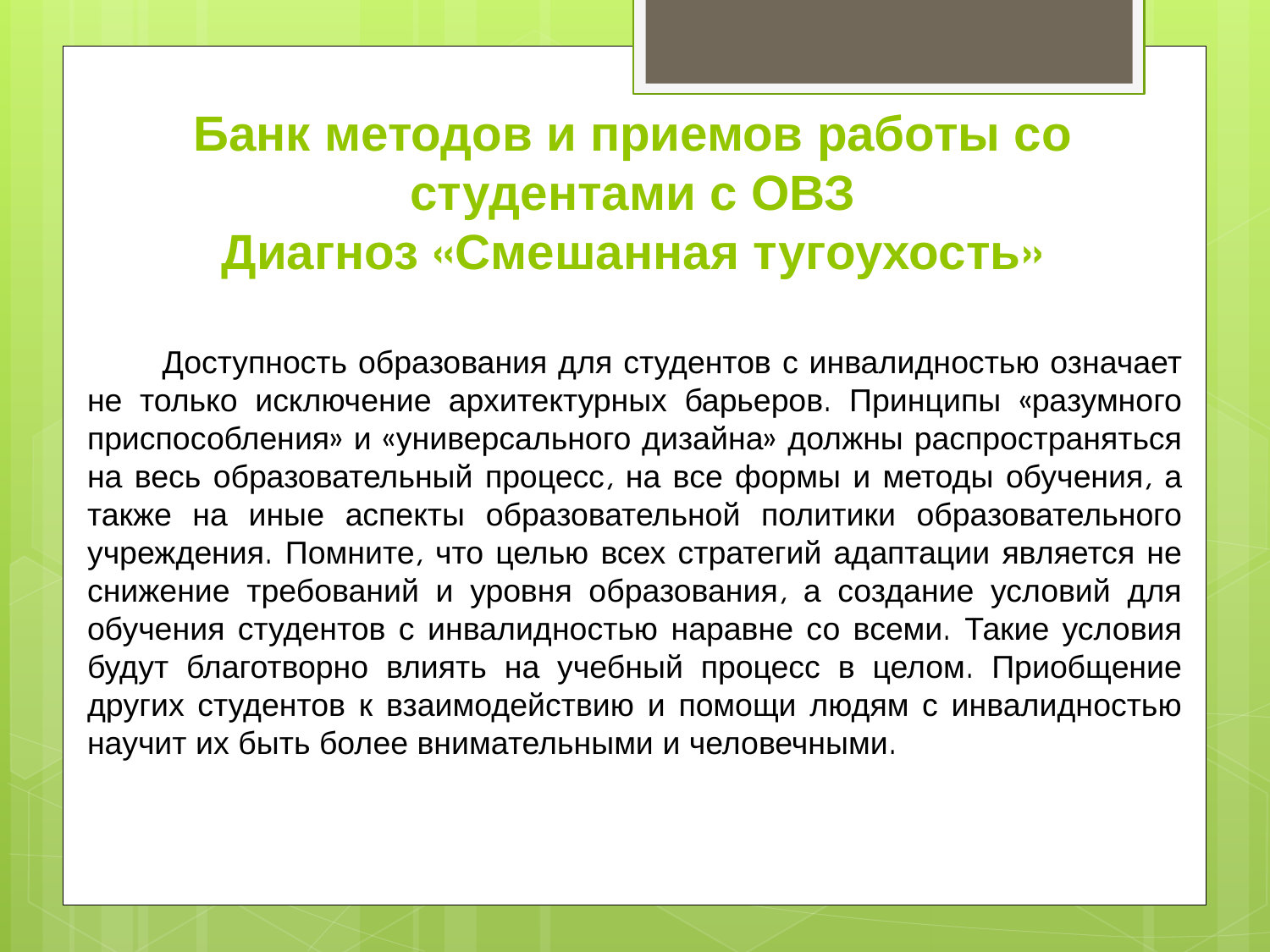

# Банк методов и приемов работы со студентами с ОВЗ Диагноз «Смешанная тугоухость»
Доступность образования для студентов с инвалидностью означает не только исключение архитектурных барьеров. Принципы «разумного приспособления» и «универсального дизайна» должны распространяться на весь образовательный процесс, на все формы и методы обучения, а также на иные аспекты образовательной политики образовательного учреждения. Помните, что целью всех стратегий адаптации является не снижение требований и уровня образования, а создание условий для обучения студентов с инвалидностью наравне со всеми. Такие условия будут благотворно влиять на учебный процесс в целом. Приобщение других студентов к взаимодействию и помощи людям с инвалидностью научит их быть более внимательными и человечными.